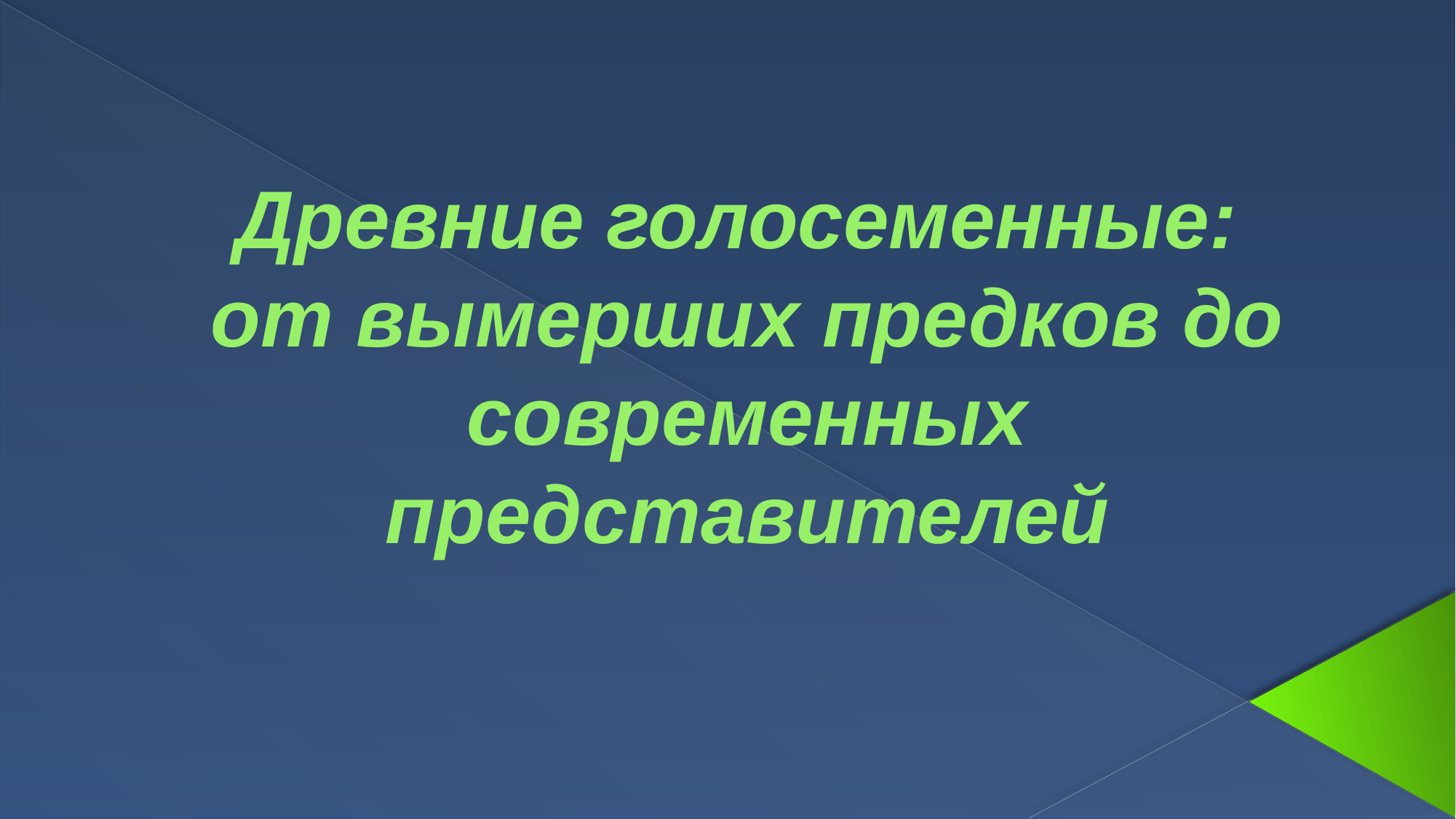

# Древние голосеменные: от вымерших предков до современных представителей